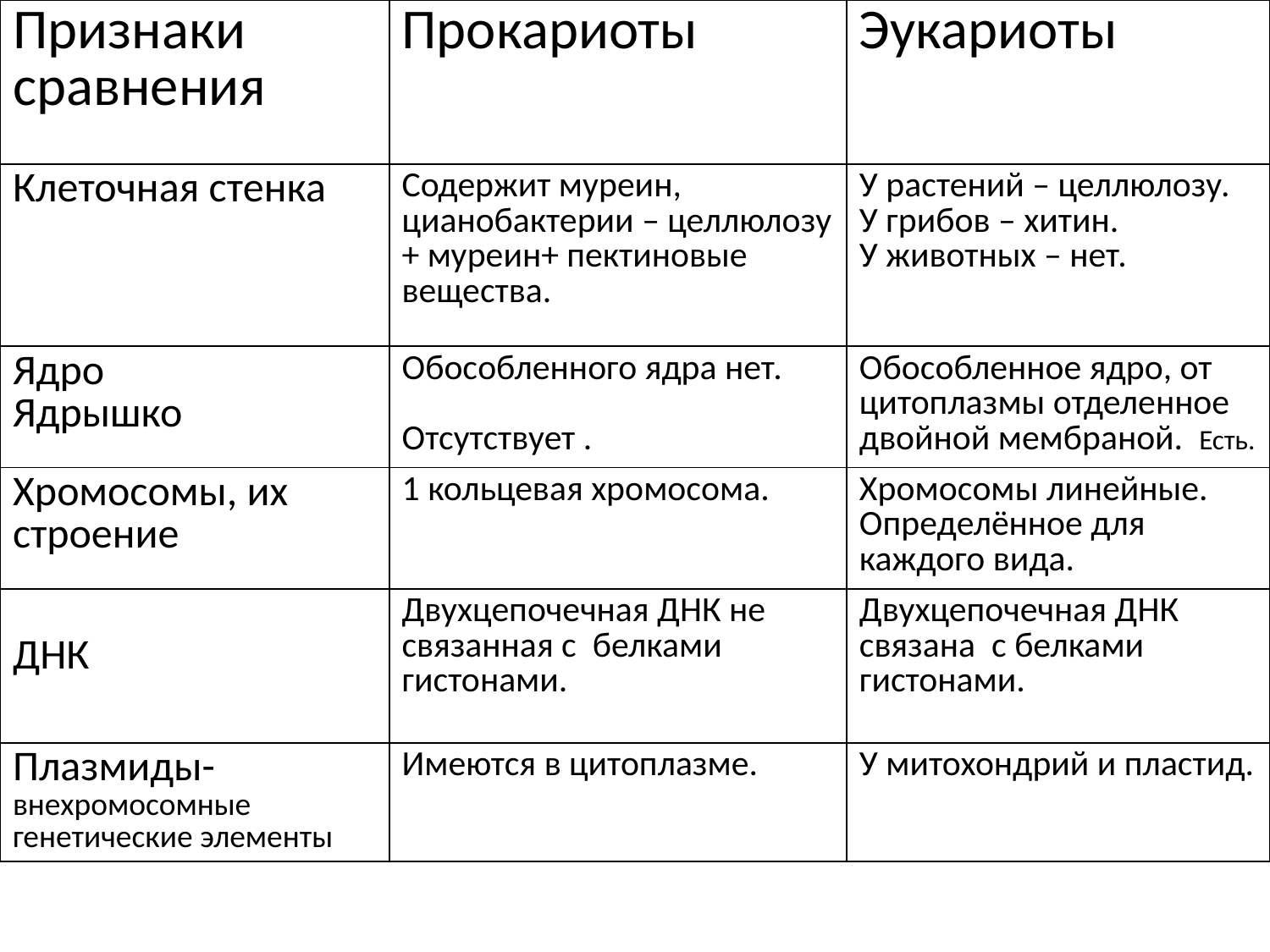

| Признаки сравнения | Прокариоты | Эукариоты |
| --- | --- | --- |
| Клеточная стенка | Содержит муреин, цианобактерии – целлюлозу + муреин+ пектиновые вещества. | У растений – целлюлозу. У грибов – хитин. У животных – нет. |
| Ядро Ядрышко | Обособленного ядра нет. Отсутствует . | Обособленное ядро, от цитоплазмы отделенное двойной мембраной. Есть. |
| Хромосомы, их строение | 1 кольцевая хромосома. | Хромосомы линейные. Определённое для каждого вида. |
| ДНК | Двухцепочечная ДНК не связанная с белками гистонами. | Двухцепочечная ДНК связана с белками гистонами. |
| Плазмиды- внехромосомные генетические элементы | Имеются в цитоплазме. | У митохондрий и пластид. |